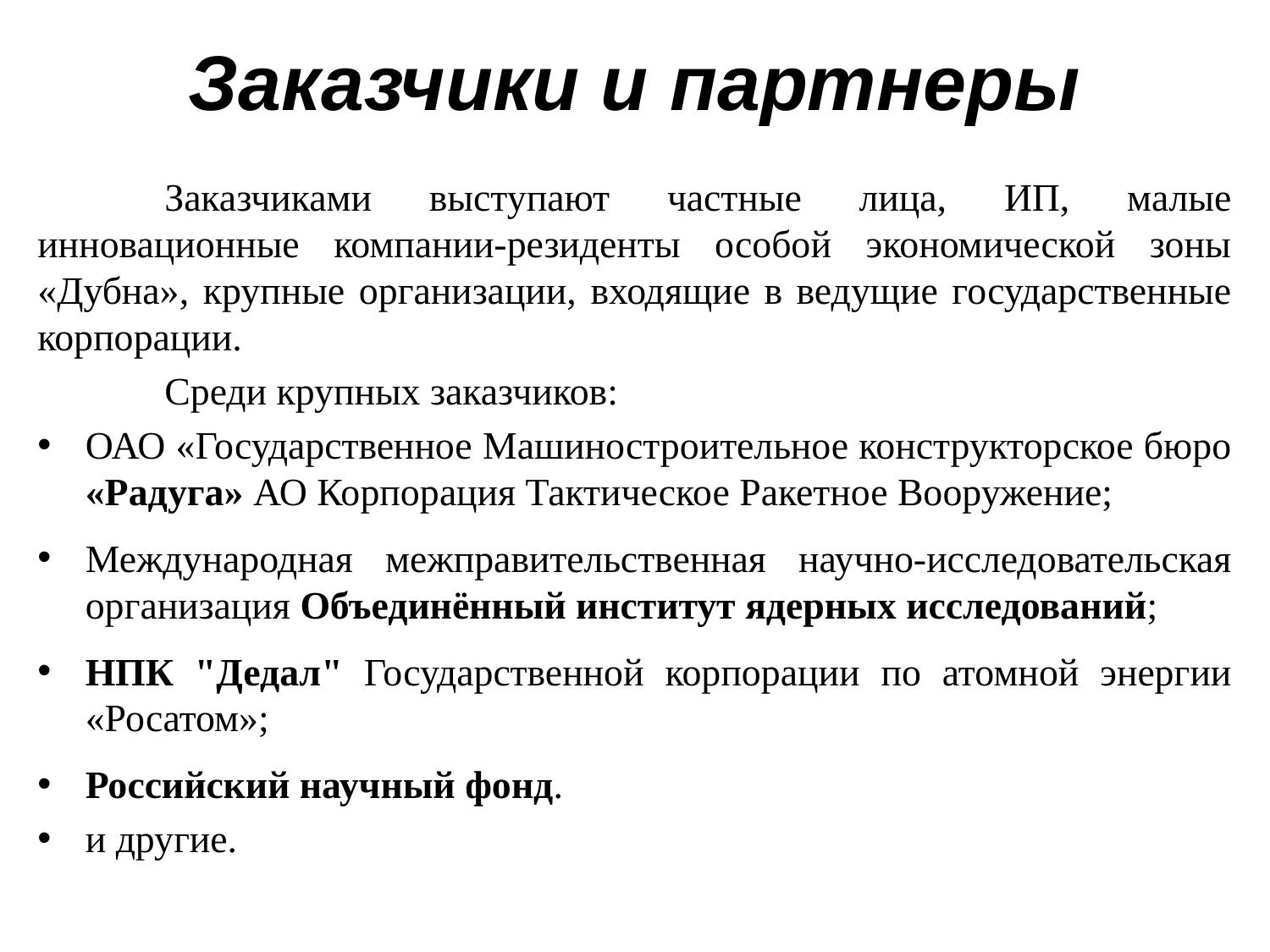

# Заказчики и партнеры
	Заказчиками выступают частные лица, ИП, малые инновационные компании-резиденты особой экономической зоны «Дубна», крупные организации, входящие в ведущие государственные корпорации.
	Среди крупных заказчиков:
ОАО «Государственное Машиностроительное конструкторское бюро «Радуга» АО Корпорация Тактическое Ракетное Вооружение;

Международная межправительственная научно-исследовательская организация Объединённый институт ядерных исследований;

НПК "Дедал" Государственной корпорации по атомной энергии «Росатом»;

Российский научный фонд.
и другие.